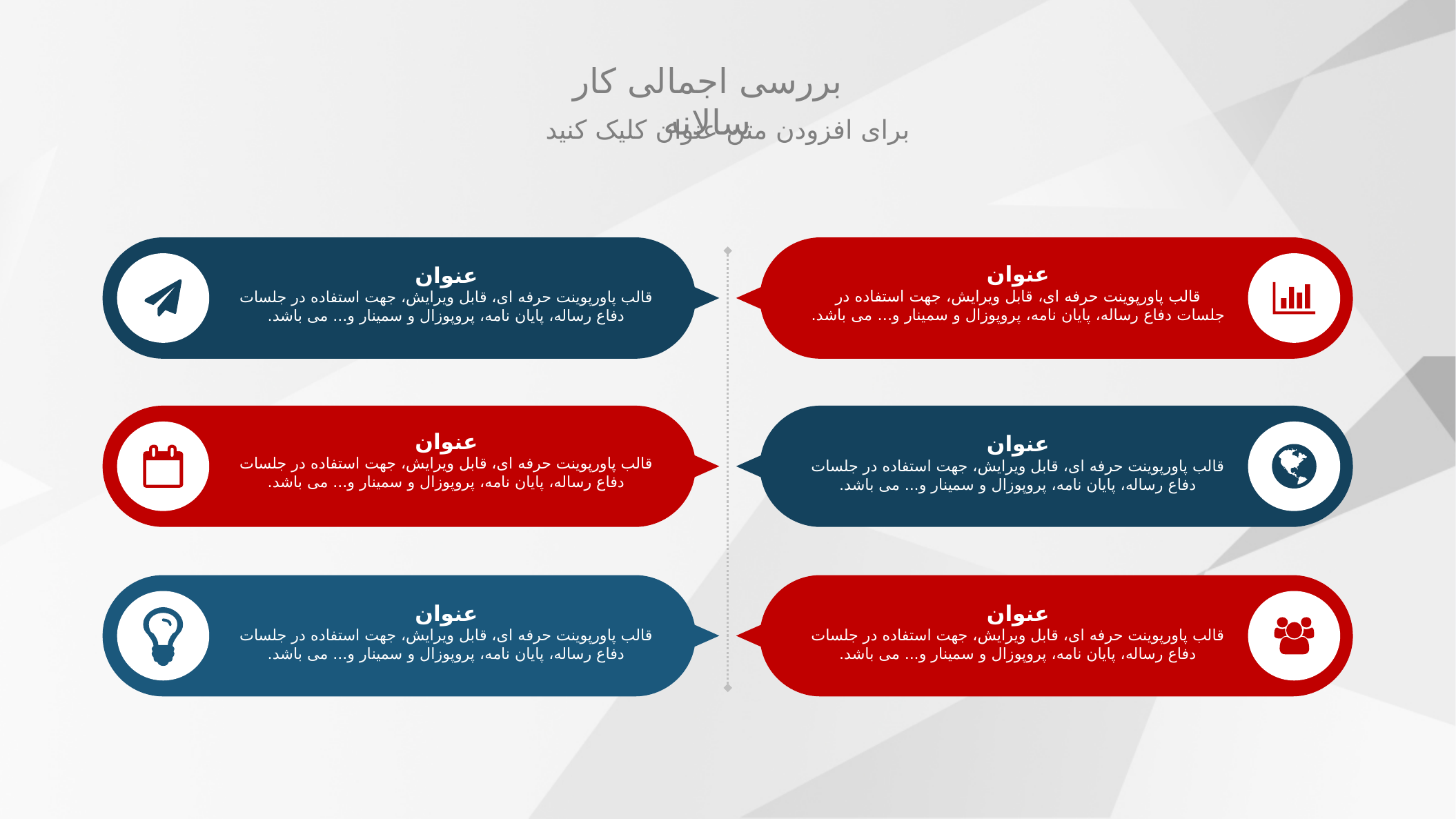

بررسی اجمالی کار سالانه
برای افزودن متن عنوان کلیک کنید

عنوان
قالب پاورپوینت حرفه ای، قابل ویرایش، جهت استفاده در جلسات دفاع رساله، پایان نامه، پروپوزال و سمینار و... می باشد.
عنوان
قالب پاورپوینت حرفه ای، قابل ویرایش، جهت استفاده در جلسات دفاع رساله، پایان نامه، پروپوزال و سمینار و... می باشد.

عنوان
قالب پاورپوینت حرفه ای، قابل ویرایش، جهت استفاده در جلسات دفاع رساله، پایان نامه، پروپوزال و سمینار و... می باشد.
عنوان
قالب پاورپوینت حرفه ای، قابل ویرایش، جهت استفاده در جلسات دفاع رساله، پایان نامه، پروپوزال و سمینار و... می باشد.

عنوان
قالب پاورپوینت حرفه ای، قابل ویرایش، جهت استفاده در جلسات دفاع رساله، پایان نامه، پروپوزال و سمینار و... می باشد.
عنوان
قالب پاورپوینت حرفه ای، قابل ویرایش، جهت استفاده در جلسات دفاع رساله، پایان نامه، پروپوزال و سمینار و... می باشد.